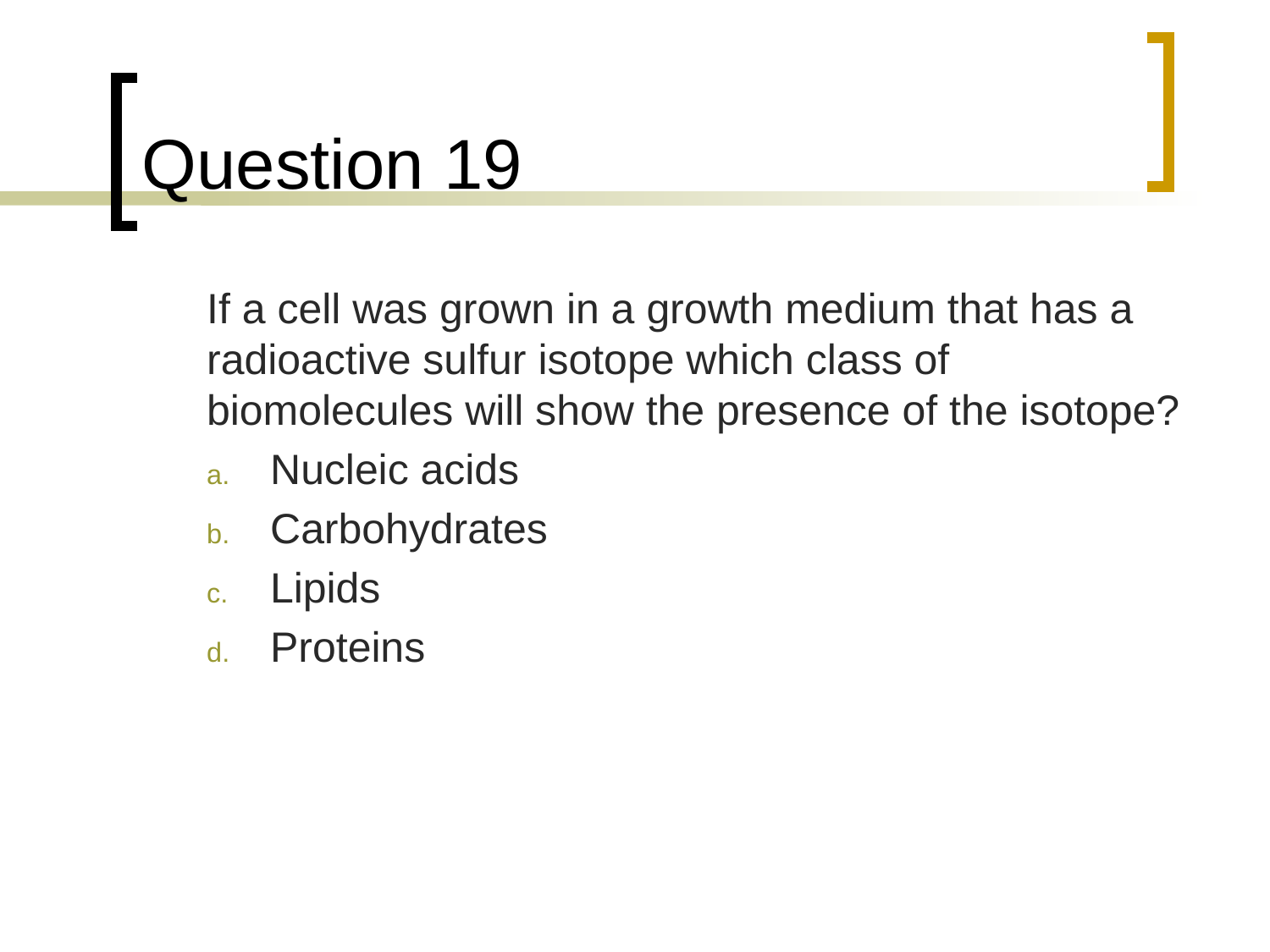

# Question 19
	If a cell was grown in a growth medium that has a radioactive sulfur isotope which class of biomolecules will show the presence of the isotope?
Nucleic acids
Carbohydrates
Lipids
Proteins